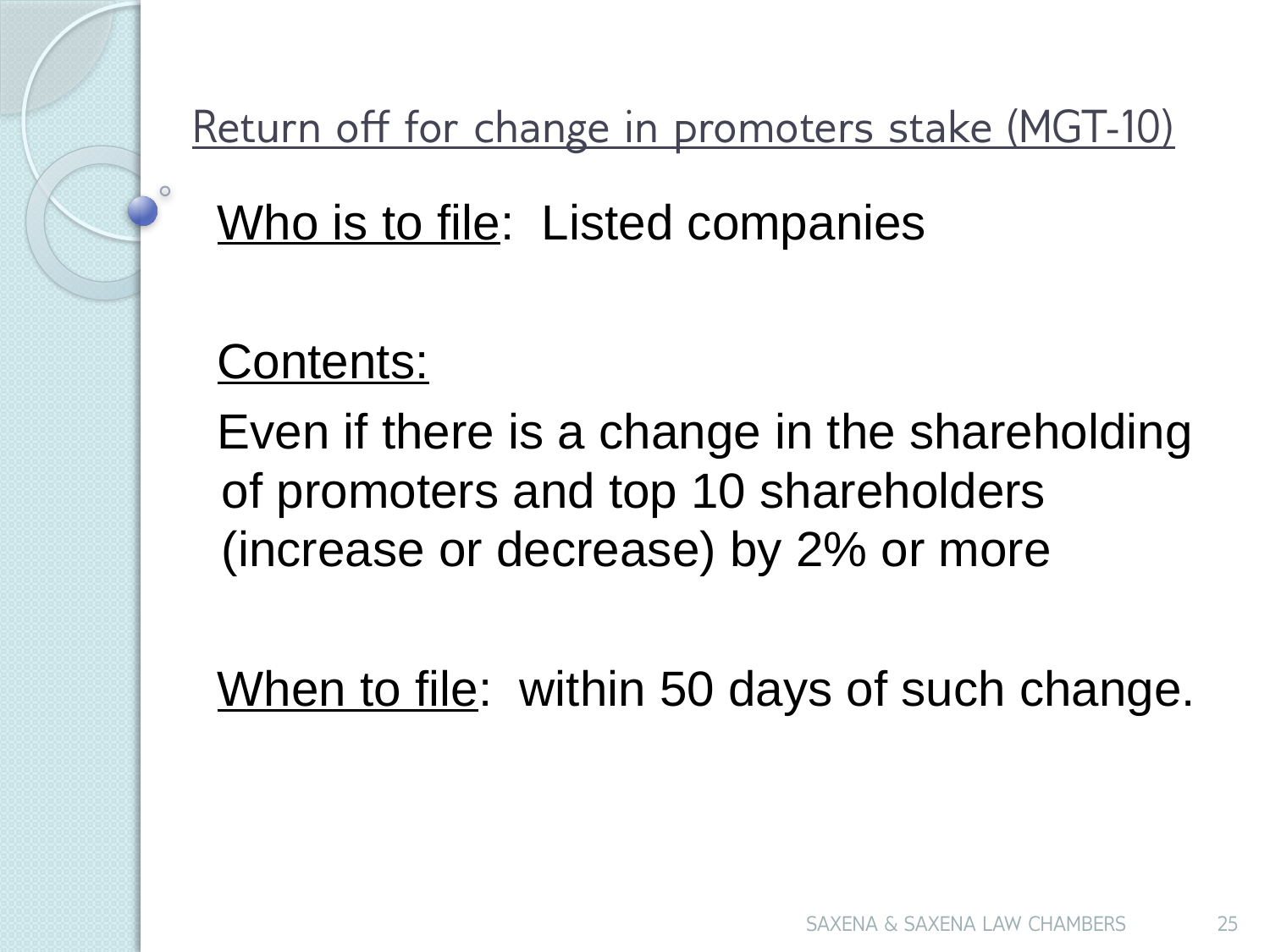

# Return off for change in promoters stake (MGT-10)
Who is to file:  Listed companies

Contents:
Even if there is a change in the shareholding of promoters and top 10 shareholders (increase or decrease) by 2% or more

When to file:  within 50 days of such change.

SAXENA & SAXENA LAW CHAMBERS
25